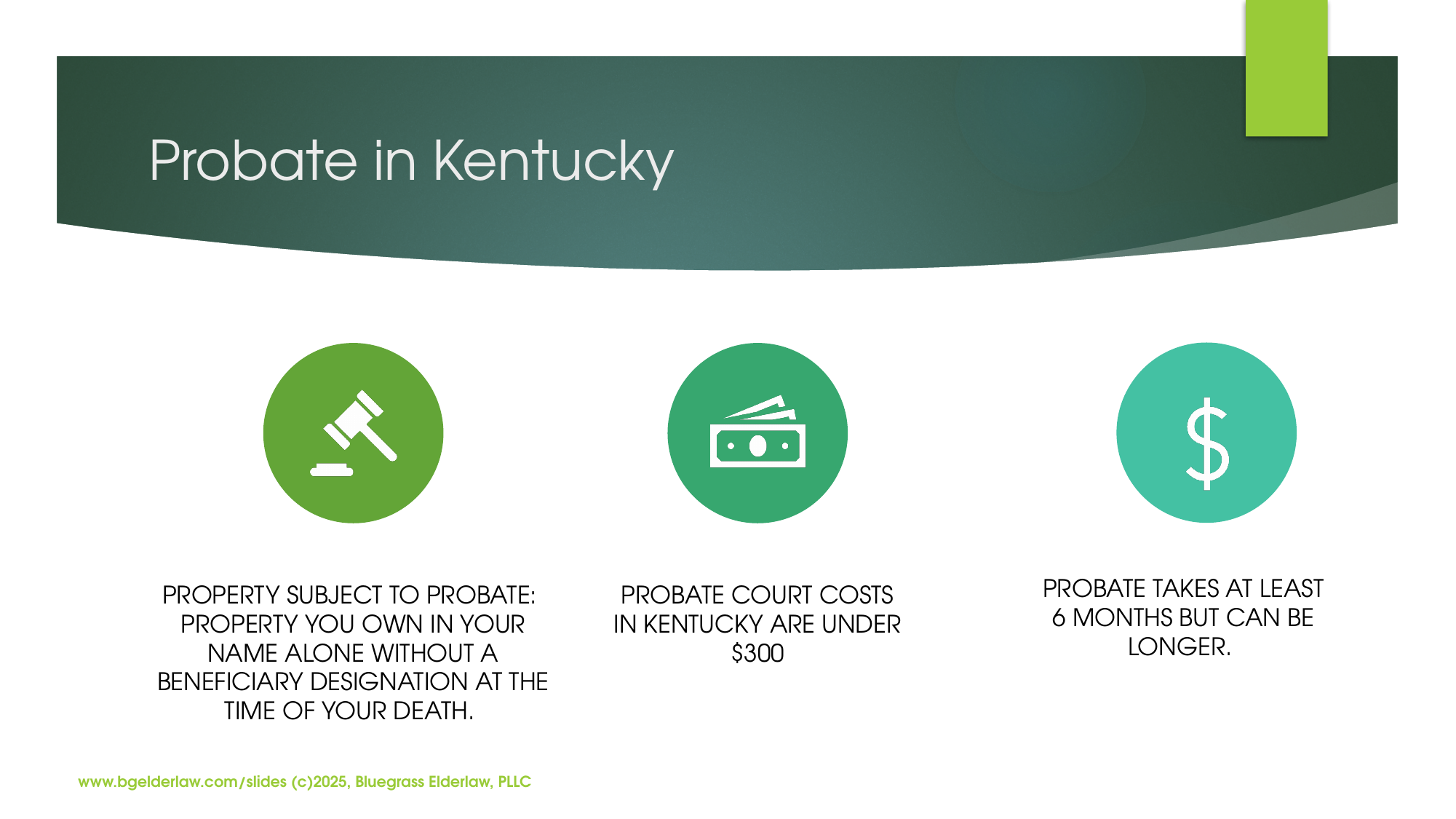

# Probate in Kentucky
Property subject to probate:  property you own in your name alone without a beneficiary designation at the time of your death.
Probate court costs in Kentucky are under $300
Probate takes AT LEAST 6 months but can be longer.
www.bgelderlaw.com/slides (c)2025, Bluegrass Elderlaw, PLLC